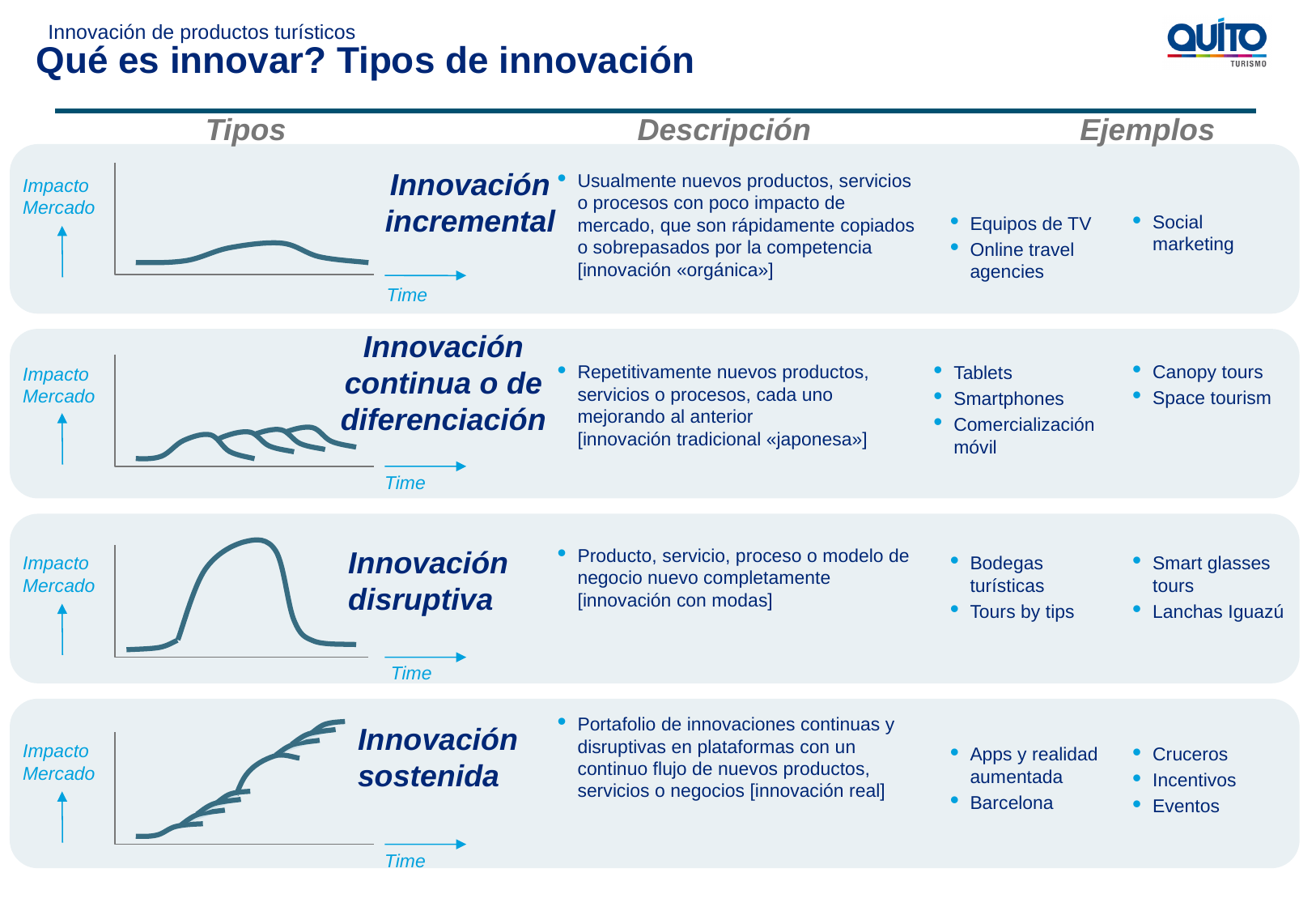

Innovación de productos turísticos
# Qué es innovar? Tipos de innovación
Tipos
Descripción
Ejemplos

Innovación incremental
Usualmente nuevos productos, servicios o procesos con poco impacto de mercado, que son rápidamente copiados o sobrepasados por la competencia [innovación «orgánica»]

Impacto Mercado
Social marketing
Equipos de TV
Online travel agencies

Time
Innovación continua o de diferenciación

Repetitivamente nuevos productos, servicios o procesos, cada uno mejorando al anterior
[innovación tradicional «japonesa»]
Impacto Mercado
Canopy tours
Space tourism
Tablets
Smartphones
Comercialización móvil

Time

Innovación disruptiva

Producto, servicio, proceso o modelo de negocio nuevo completamente [innovación con modas]

Impacto Mercado
Bodegas turísticas
Tours by tips
Smart glasses tours
Lanchas Iguazú

Time

Portafolio de innovaciones continuas y disruptivas en plataformas con un continuo flujo de nuevos productos, servicios o negocios [innovación real]
Innovación sostenida

Impacto Mercado

Apps y realidad aumentada
Barcelona
Cruceros
Incentivos
Eventos

Time